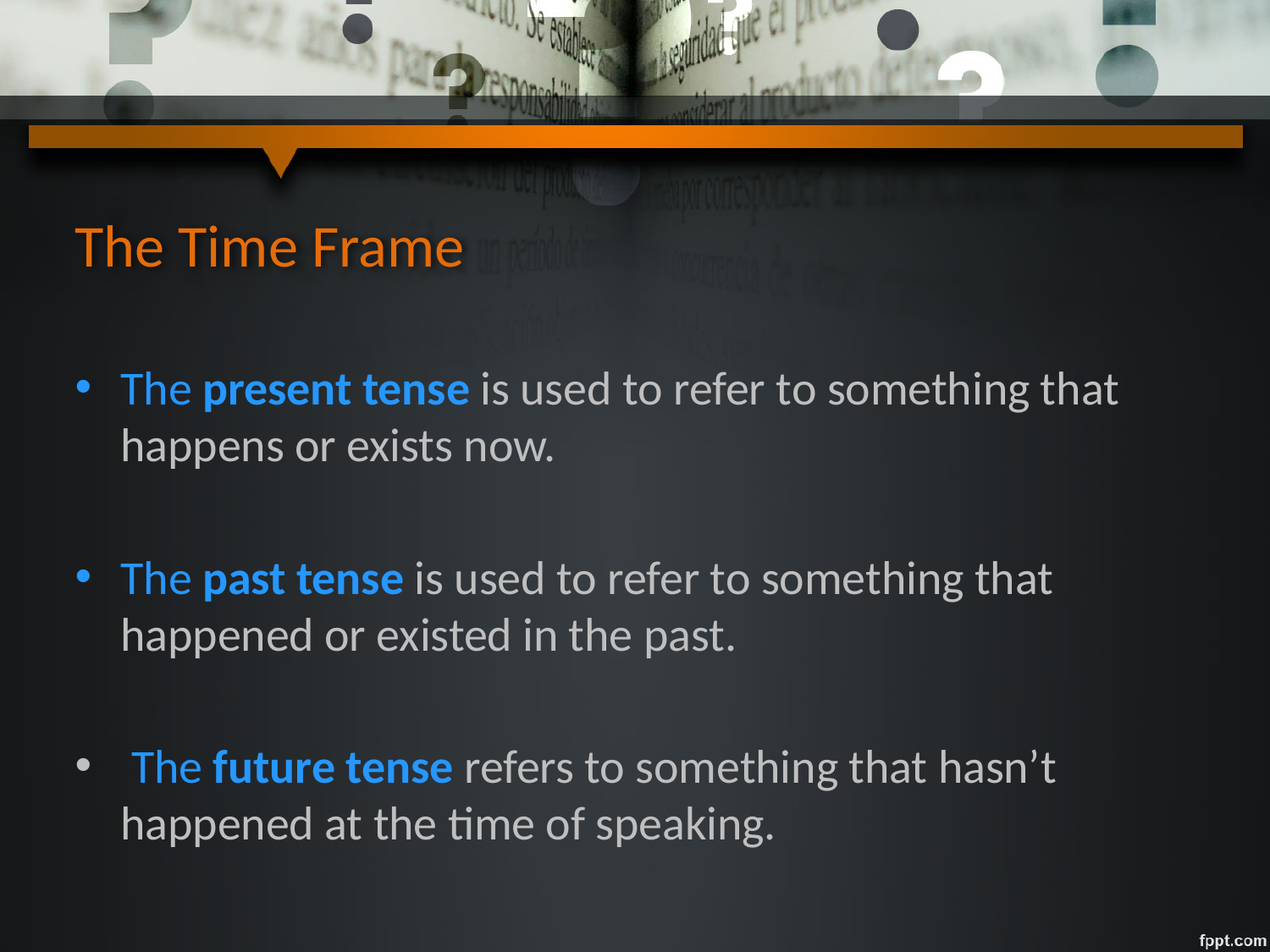

# The Time Frame

The present tense is used to refer to something that happens or exists now.

The past tense is used to refer to something that happened or existed in the past.

 The future tense refers to something that hasn’t happened at the time of speaking.